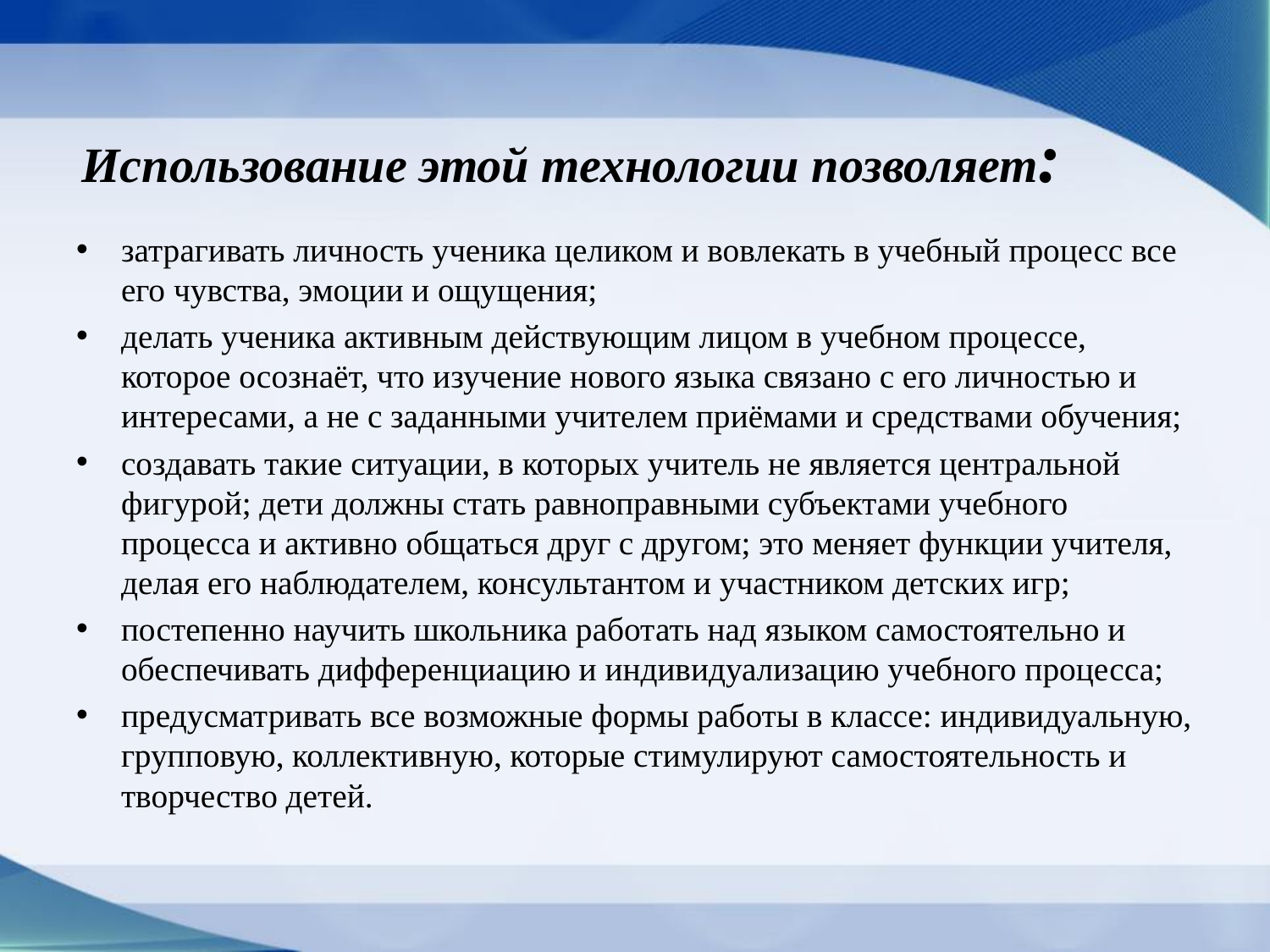

# Использование этой технологии позволяет:
затрагивать личность ученика целиком и вовлекать в учебный процесс все его чувства, эмоции и ощущения;
делать ученика активным действующим лицом в учебном процессе, которое осознаёт, что изучение нового языка связано с его личностью и интересами, а не с заданными учителем приёмами и средствами обучения;
создавать такие ситуации, в которых учитель не является центральной фигурой; дети должны стать равноправными субъектами учебного процесса и активно общаться друг с другом; это меняет функции учителя, делая его наблюдателем, консультантом и участником детских игр;
постепенно научить школьника работать над языком самостоятельно и обеспечивать дифференциацию и индивидуализацию учебного процесса;
предусматривать все возможные формы работы в классе: индивидуальную, групповую, коллективную, которые стимулируют самостоятельность и творчество детей.